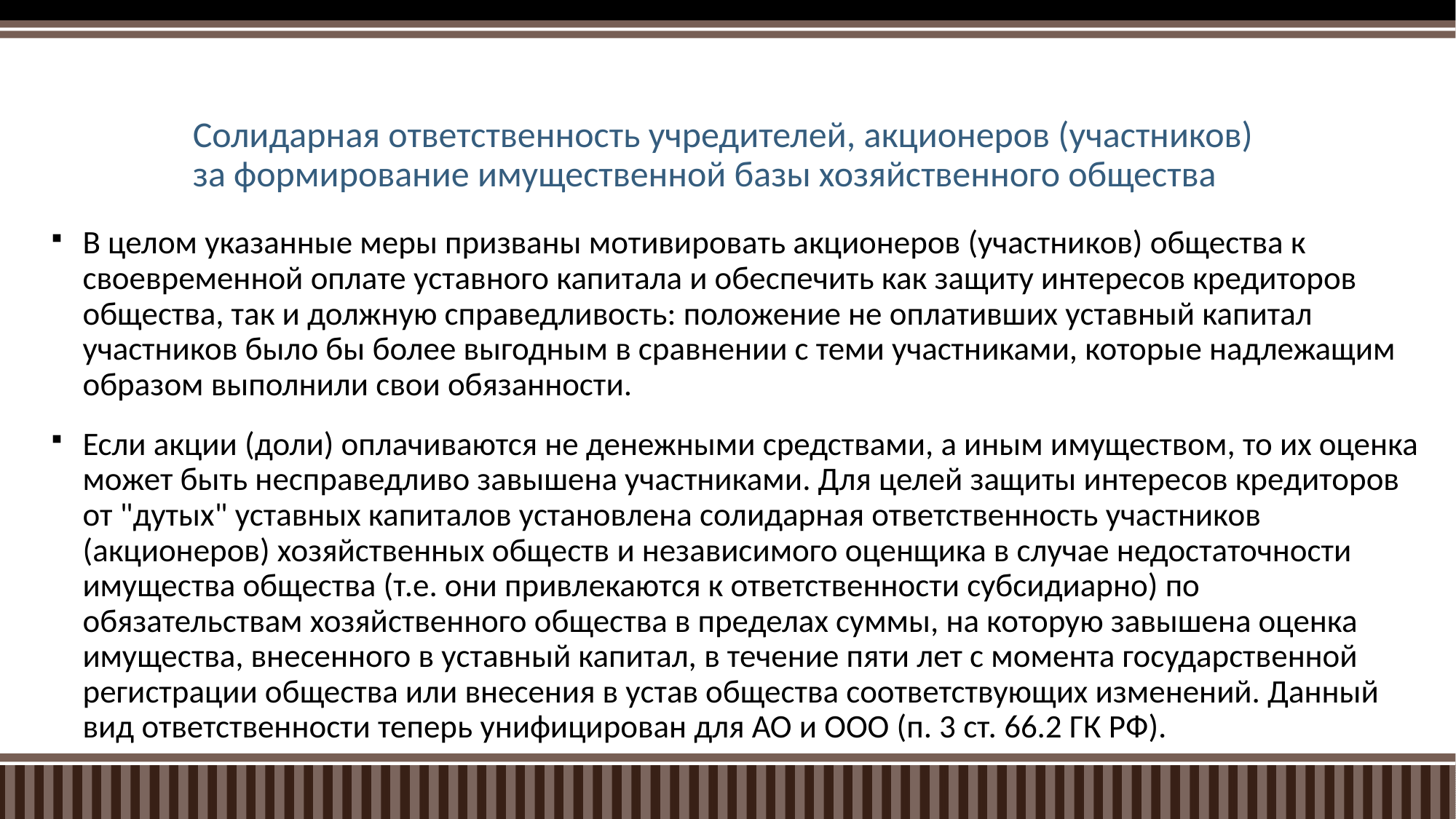

# Солидарная ответственность учредителей, акционеров (участников) за формирование имущественной базы хозяйственного общества
В целом указанные меры призваны мотивировать акционеров (участников) общества к своевременной оплате уставного капитала и обеспечить как защиту интересов кредиторов общества, так и должную справедливость: положение не оплативших уставный капитал участников было бы более выгодным в сравнении с теми участниками, которые надлежащим образом выполнили свои обязанности.
Если акции (доли) оплачиваются не денежными средствами, а иным имуществом, то их оценка может быть несправедливо завышена участниками. Для целей защиты интересов кредиторов от "дутых" уставных капиталов установлена солидарная ответственность участников (акционеров) хозяйственных обществ и независимого оценщика в случае недостаточности имущества общества (т.е. они привлекаются к ответственности субсидиарно) по обязательствам хозяйственного общества в пределах суммы, на которую завышена оценка имущества, внесенного в уставный капитал, в течение пяти лет с момента государственной регистрации общества или внесения в устав общества соответствующих изменений. Данный вид ответственности теперь унифицирован для АО и ООО (п. 3 ст. 66.2 ГК РФ).